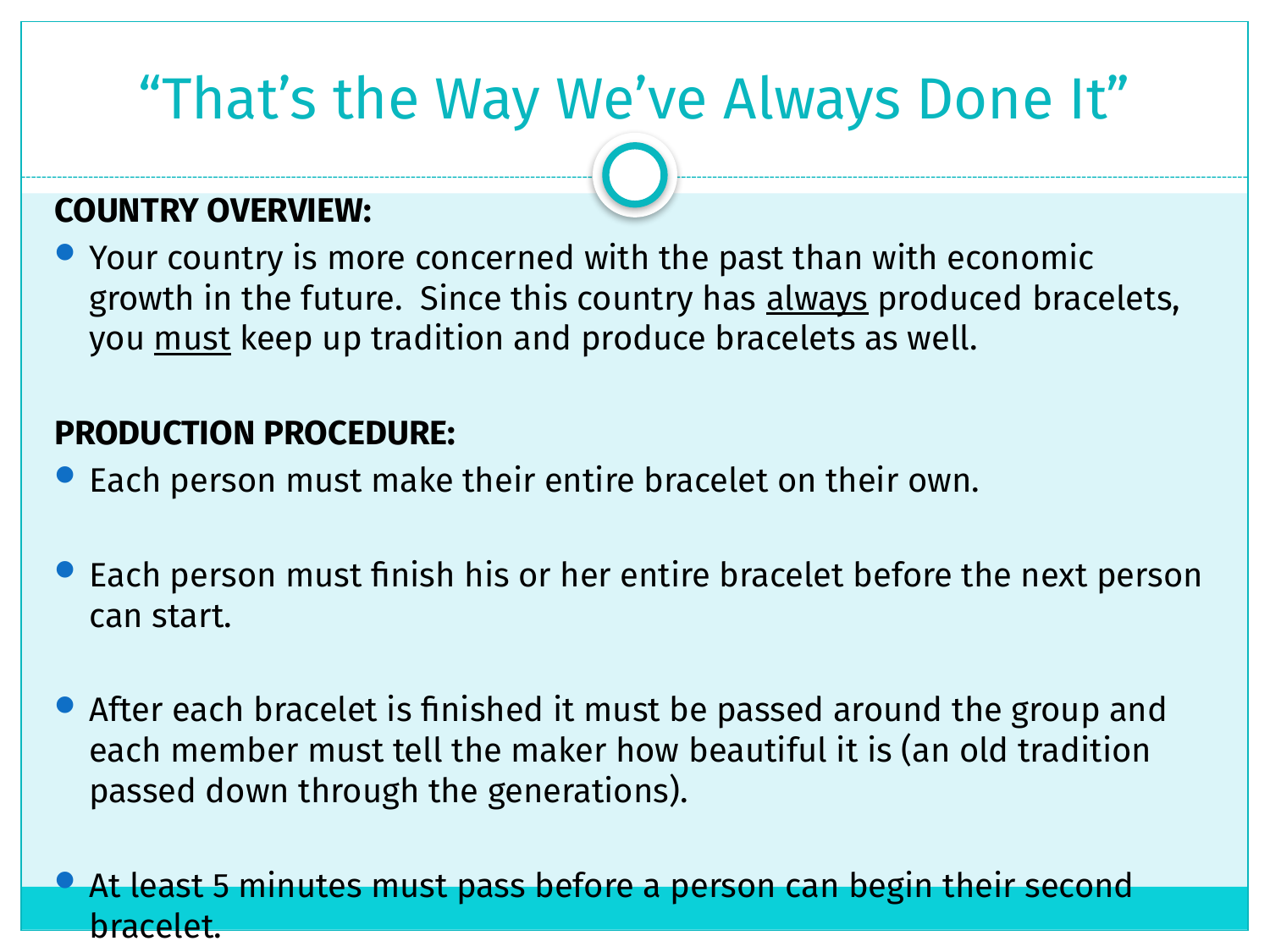

# “That’s the Way We’ve Always Done It”
COUNTRY OVERVIEW:
Your country is more concerned with the past than with economic growth in the future.  Since this country has always produced bracelets, you must keep up tradition and produce bracelets as well.

PRODUCTION PROCEDURE:
Each person must make their entire bracelet on their own.

Each person must finish his or her entire bracelet before the next person can start.

After each bracelet is finished it must be passed around the group and each member must tell the maker how beautiful it is (an old tradition passed down through the generations).

At least 5 minutes must pass before a person can begin their second bracelet.